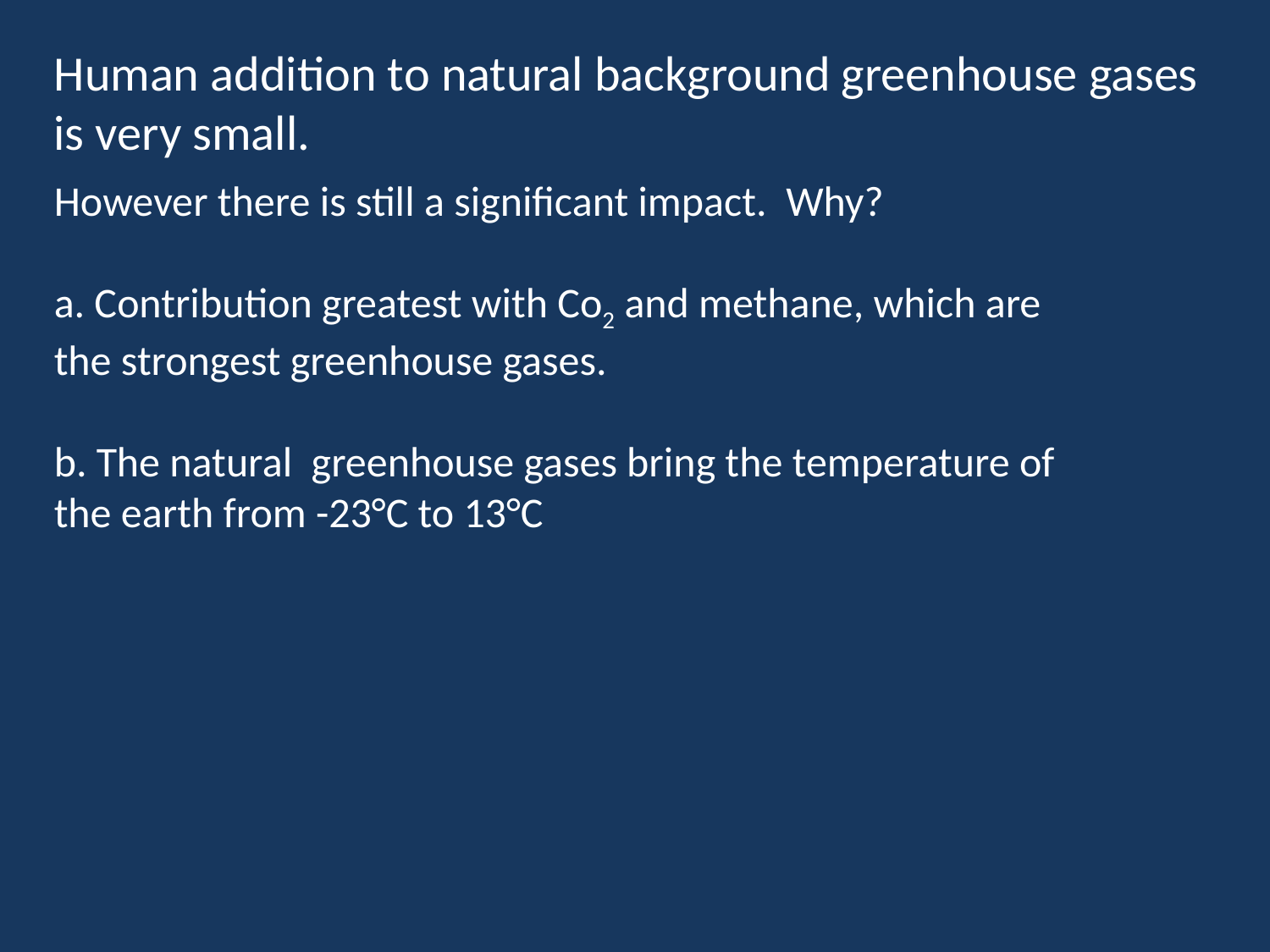

Human addition to natural background greenhouse gases is very small.
However there is still a significant impact.  Why?

a. Contribution greatest with Co2 and methane, which are the strongest greenhouse gases.

b. The natural  greenhouse gases bring the temperature of the earth from -23°C to 13°C